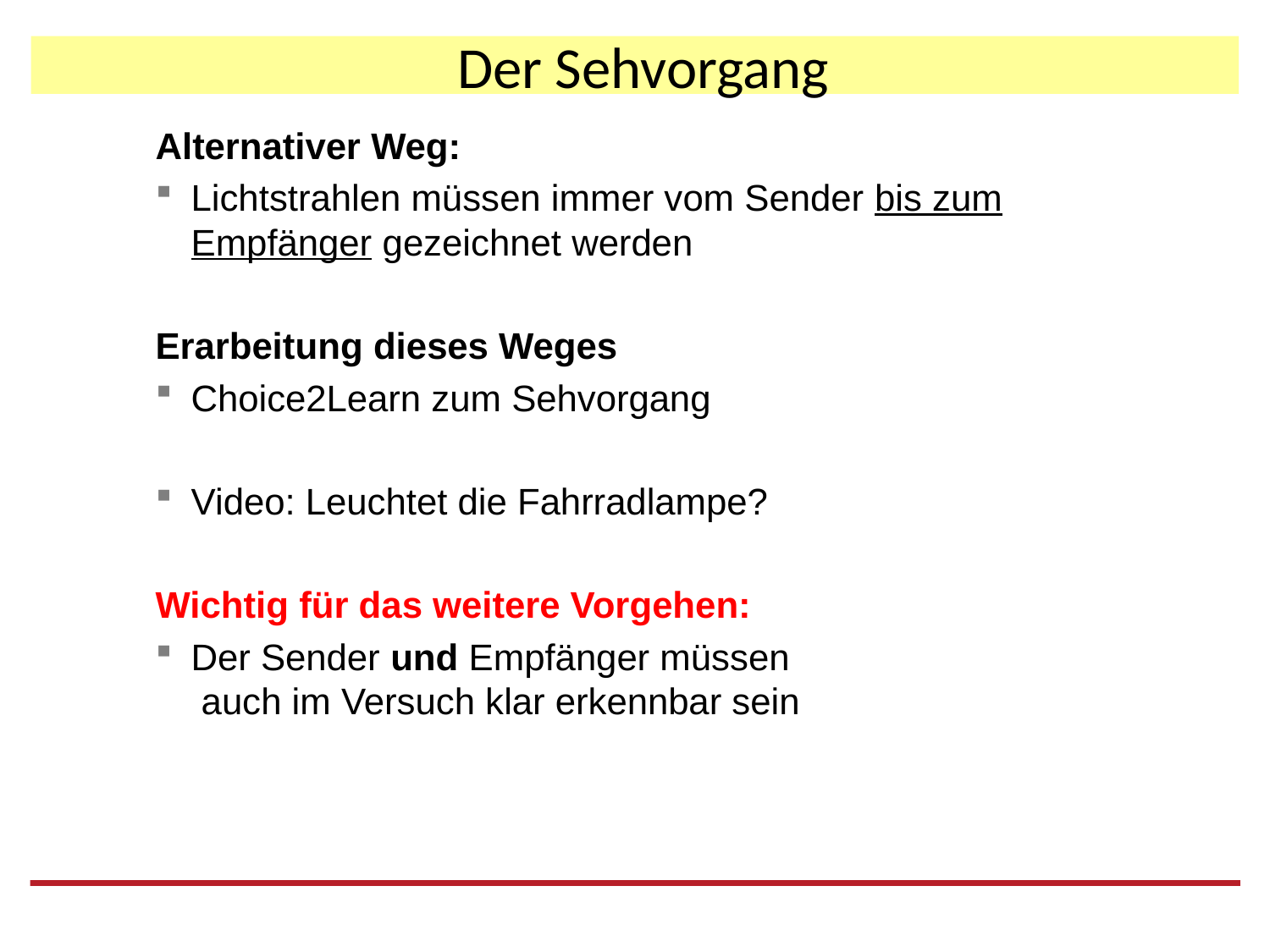

# Der Sehvorgang
Alternativer Weg:
Lichtstrahlen müssen immer vom Sender bis zum Empfänger gezeichnet werden

Erarbeitung dieses Weges
Choice2Learn zum Sehvorgang

Video: Leuchtet die Fahrradlampe?

Wichtig für das weitere Vorgehen:
Der Sender und Empfänger müssen
 auch im Versuch klar erkennbar sein